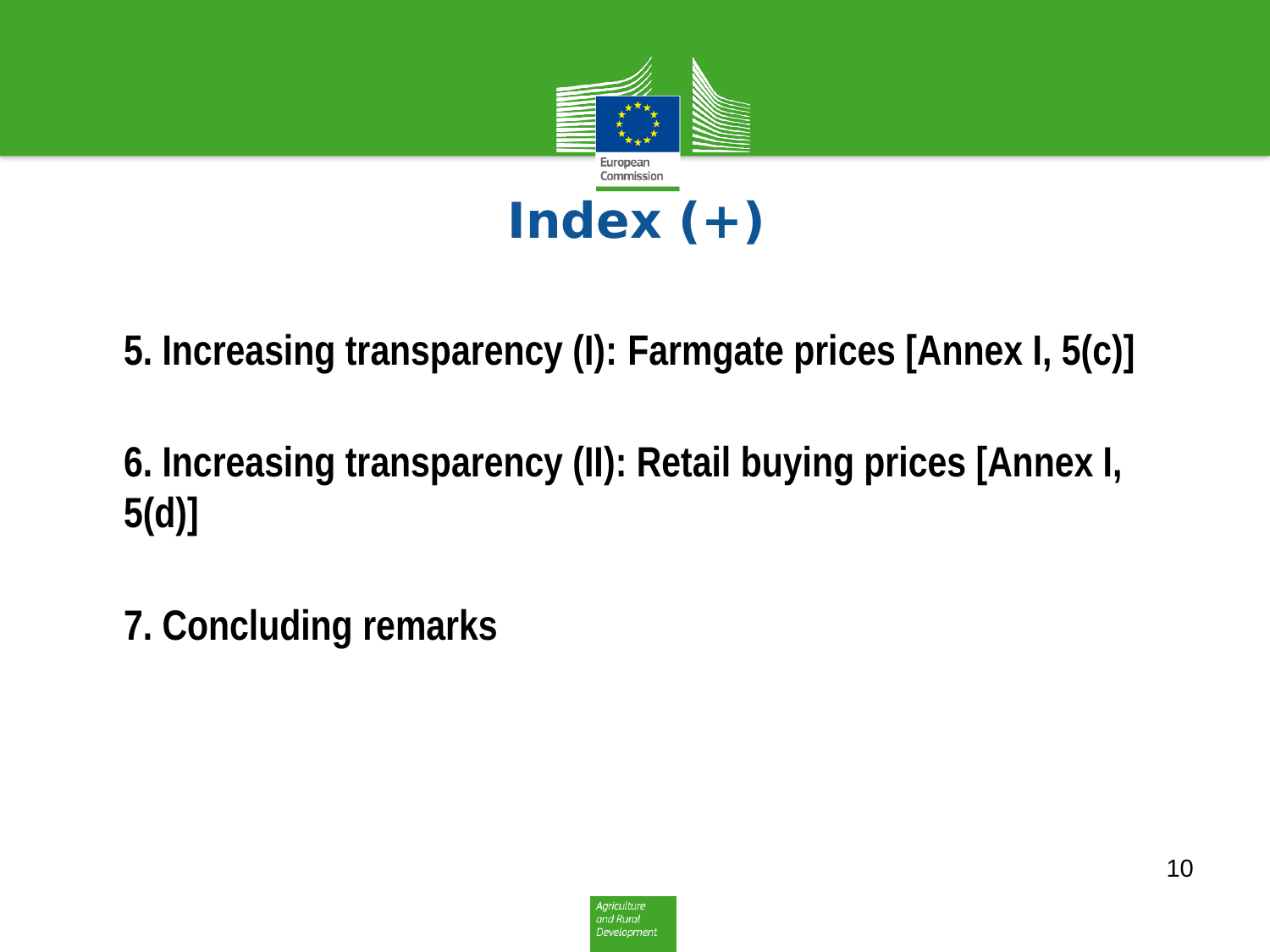

# Index (+)
5. Increasing transparency (I): Farmgate prices [Annex I, 5(c)]
6. Increasing transparency (II): Retail buying prices [Annex I, 5(d)]
7. Concluding remarks

10